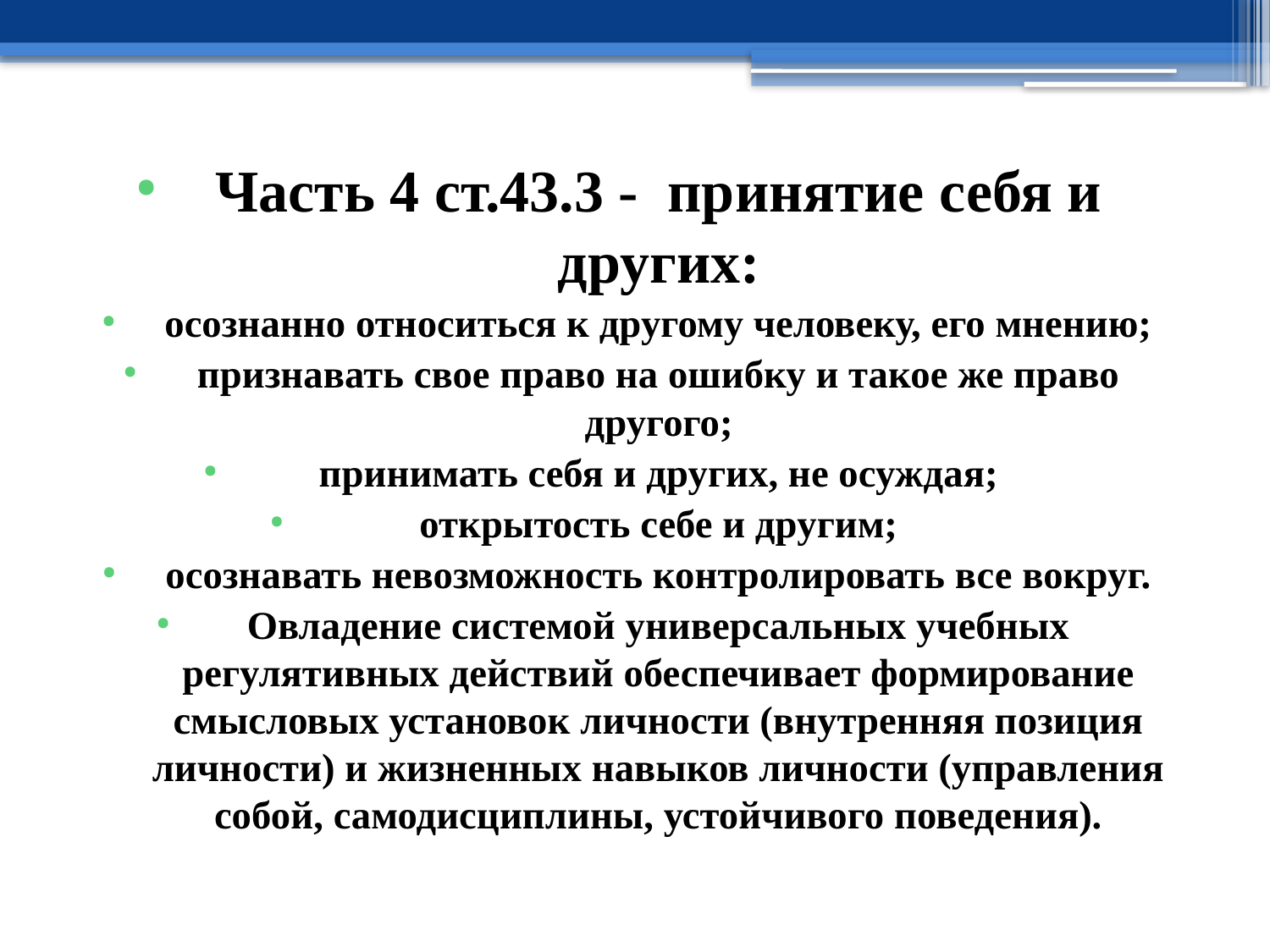

Часть 4 ст.43.3 -  принятие себя и других:
осознанно относиться к другому человеку, его мнению;
признавать свое право на ошибку и такое же право другого;
принимать себя и других, не осуждая;
открытость себе и другим;
осознавать невозможность контролировать все вокруг.
Овладение системой универсальных учебных регулятивных действий обеспечивает формирование смысловых установок личности (внутренняя позиция личности) и жизненных навыков личности (управления собой, самодисциплины, устойчивого поведения).

#